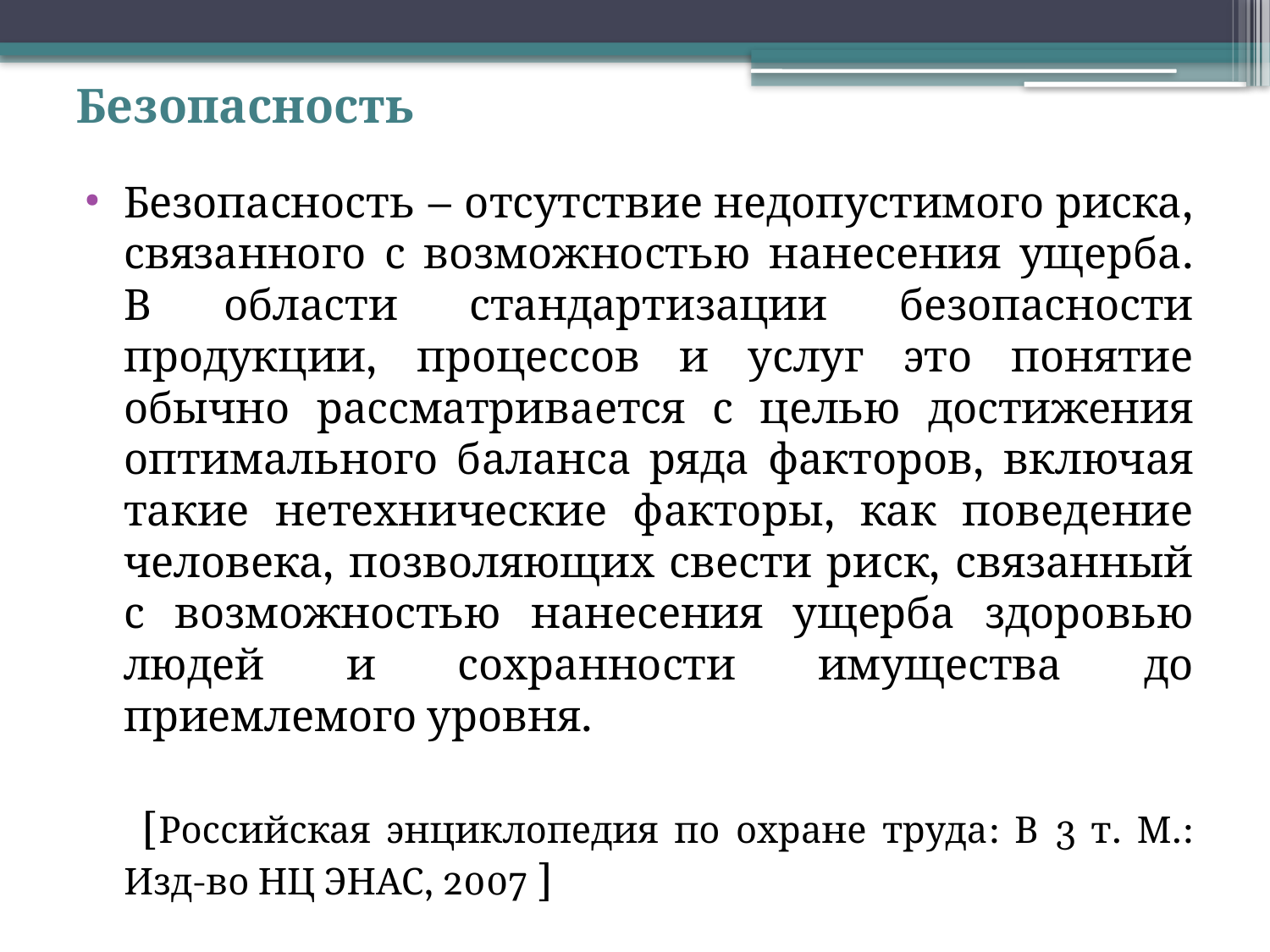

# Безопасность
Безопасность – отсутствие недопустимого риска, связанного с возможностью нанесения ущерба. В области стандартизации безопасности продукции, процессов и услуг это понятие обычно рассматривается с целью достижения оптимального баланса ряда факторов, включая такие нетехнические факторы, как поведение человека, позволяющих свести риск, связанный с возможностью нанесения ущерба здоровью людей и сохранности имущества до приемлемого уровня.

   [Российская энциклопедия по охране труда: В 3 т. М.: Изд-во НЦ ЭНАС, 2007 ]